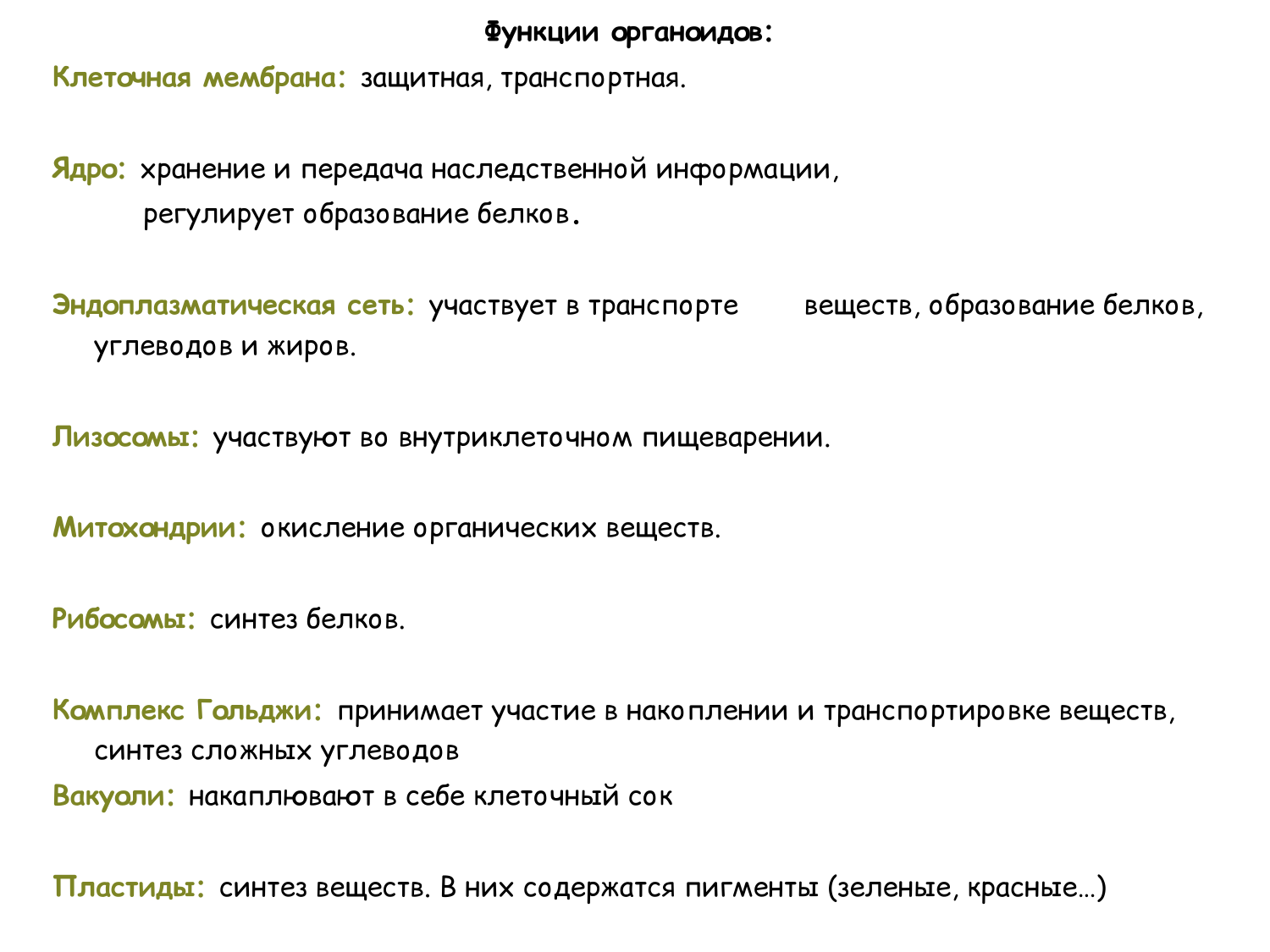

Функции органоидов:
Клеточная мембрана: защитная, транспортная.

Ядро: хранение и передача наследственной информации,
           регулирует образование белков.

Эндоплазматическая сеть: участвует в транспорте        веществ, образование белков, углеводов и жиров.

Лизосомы: участвуют во внутриклеточном пищеварении.

Митохондрии: окисление органических веществ.

Рибосомы: синтез белков.

Комплекс Гольджи: принимает участие в накоплении и транспортировке веществ, синтез сложных углеводов
Вакуоли: накаплювают в себе клеточный сок

Пластиды: синтез веществ. В них содержатся пигменты (зеленые, красные…)